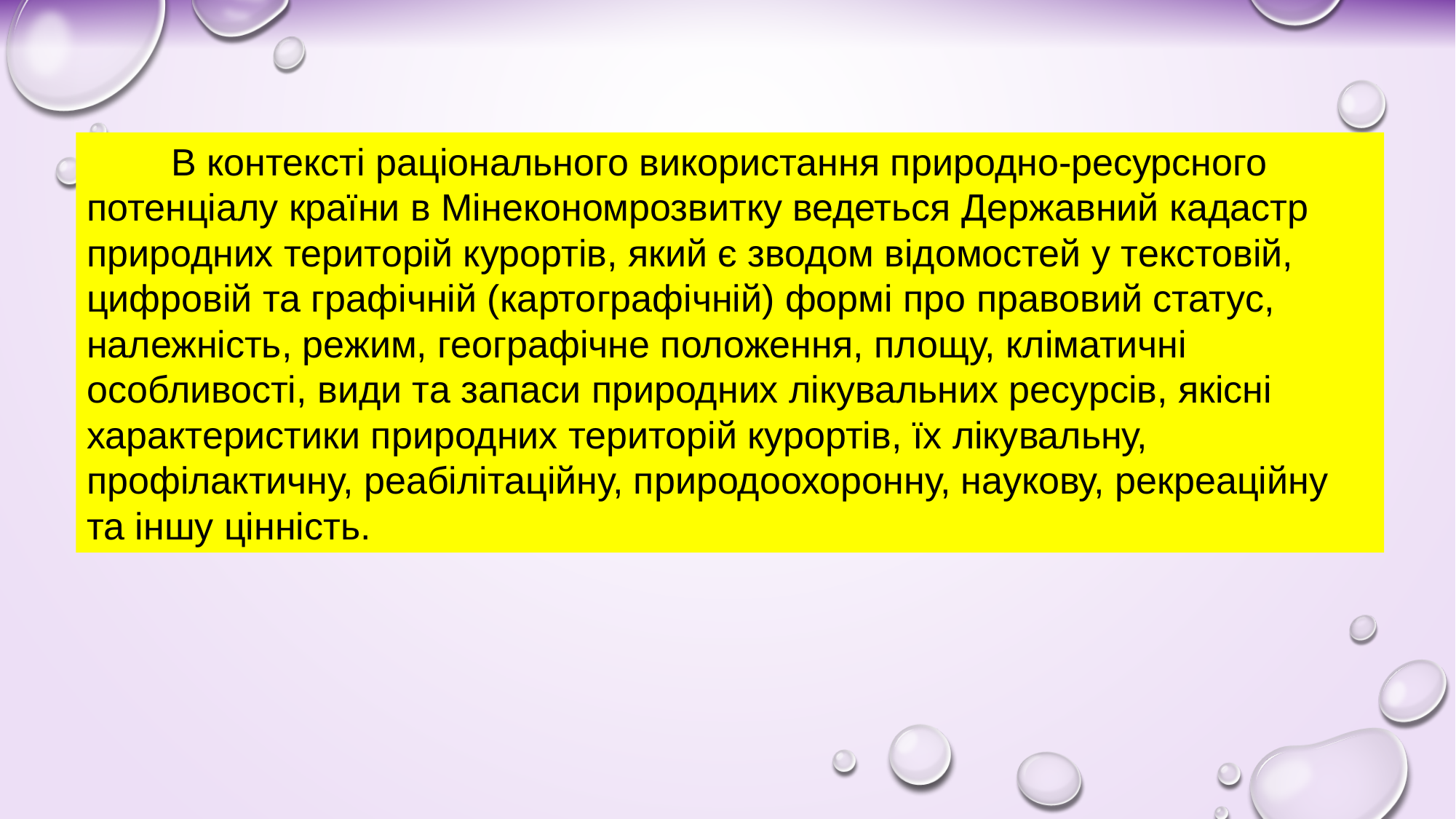

В контексті раціонального використання природно-ресурсного потенціалу країни в Мінекономрозвитку ведеться Державний кадастр природних територій курортів, який є зводом відомостей у текстовій, цифровій та графічній (картографічній) формі про правовий статус, належність, режим, географічне положення, площу, кліматичні особливості, види та запаси природних лікувальних ресурсів, якісні характеристики природних територій курортів, їх лікувальну, профілактичну, реабілітаційну, природоохоронну, наукову, рекреаційну та іншу цінність.